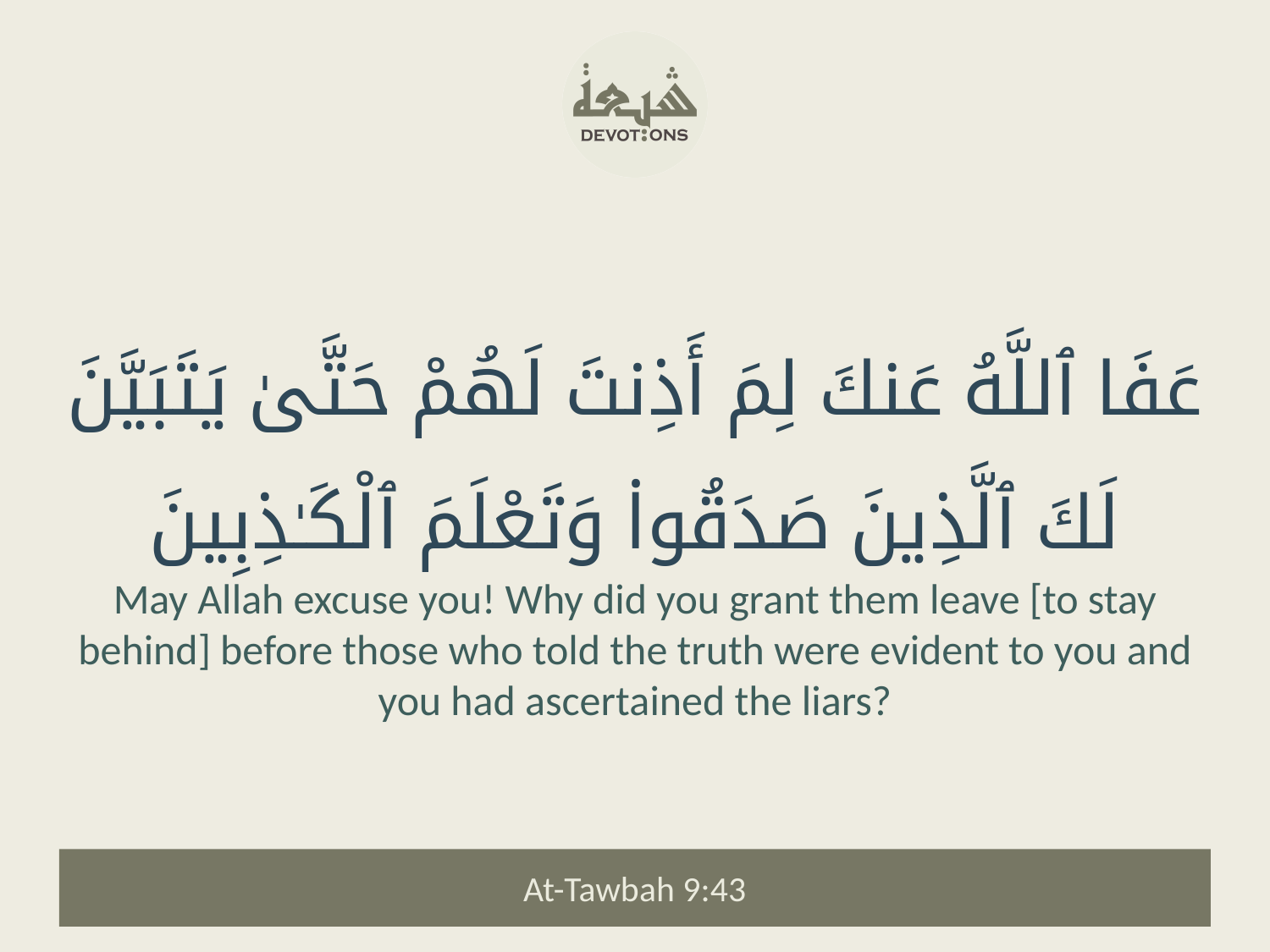

عَفَا ٱللَّهُ عَنكَ لِمَ أَذِنتَ لَهُمْ حَتَّىٰ يَتَبَيَّنَ لَكَ ٱلَّذِينَ صَدَقُوا۟ وَتَعْلَمَ ٱلْكَـٰذِبِينَ
May Allah excuse you! Why did you grant them leave [to stay behind] before those who told the truth were evident to you and you had ascertained the liars?
At-Tawbah 9:43